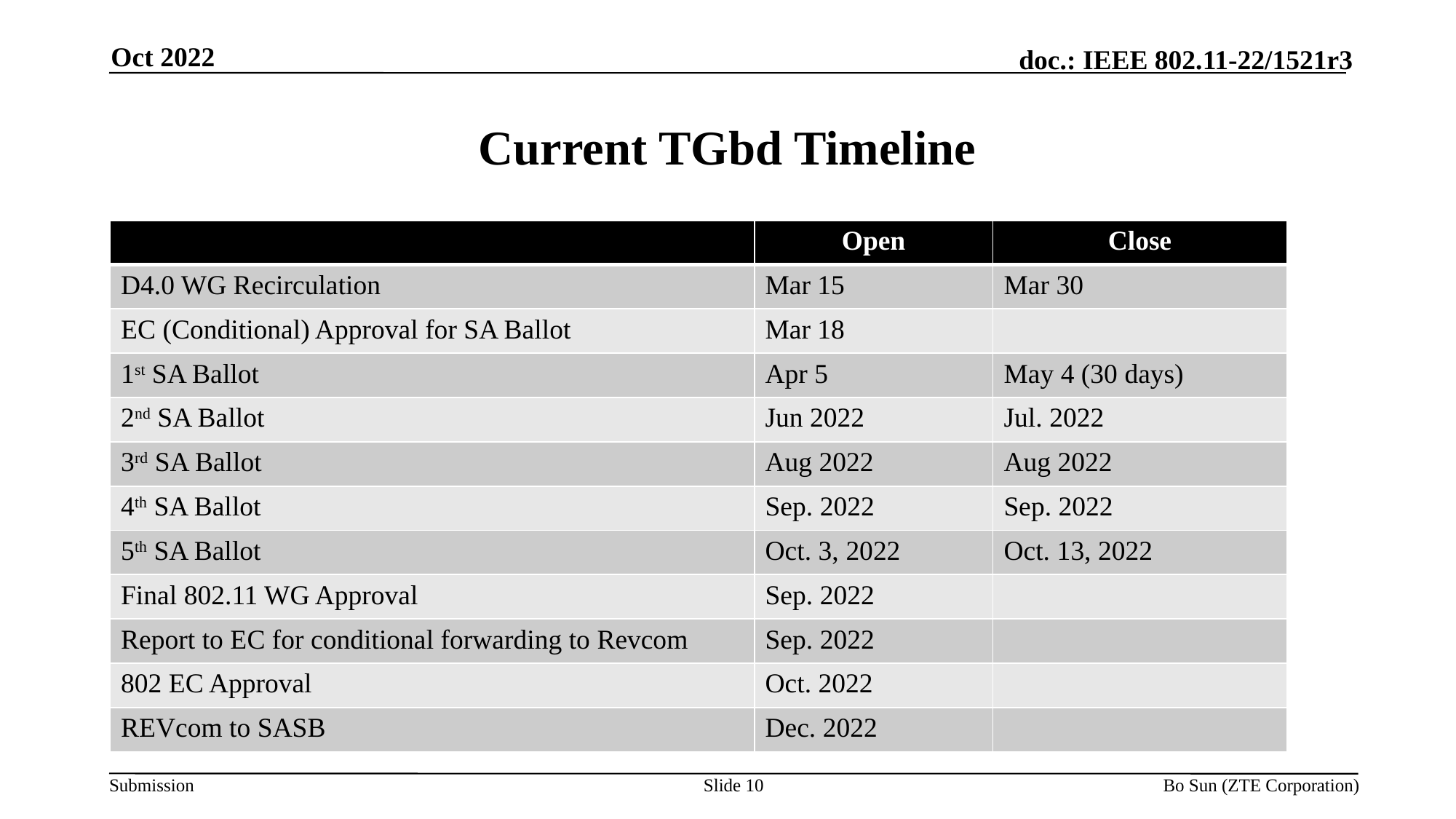

Oct 2022
# Current TGbd Timeline
|  | Open | Close |
| --- | --- | --- |
| D4.0 WG Recirculation | Mar 15 | Mar 30 |
| EC (Conditional) Approval for SA Ballot | Mar 18 |  |
| 1st SA Ballot | Apr 5 | May 4 (30 days) |
| 2nd SA Ballot | Jun 2022 | Jul. 2022 |
| 3rd SA Ballot | Aug 2022 | Aug 2022 |
| 4th SA Ballot | Sep. 2022 | Sep. 2022 |
| 5th SA Ballot | Oct. 3, 2022 | Oct. 13, 2022 |
| Final 802.11 WG Approval | Sep. 2022 |  |
| Report to EC for conditional forwarding to Revcom | Sep. 2022 |  |
| 802 EC Approval | Oct. 2022 |  |
| REVcom to SASB | Dec. 2022 |  |
Slide 10
Bo Sun (ZTE Corporation)